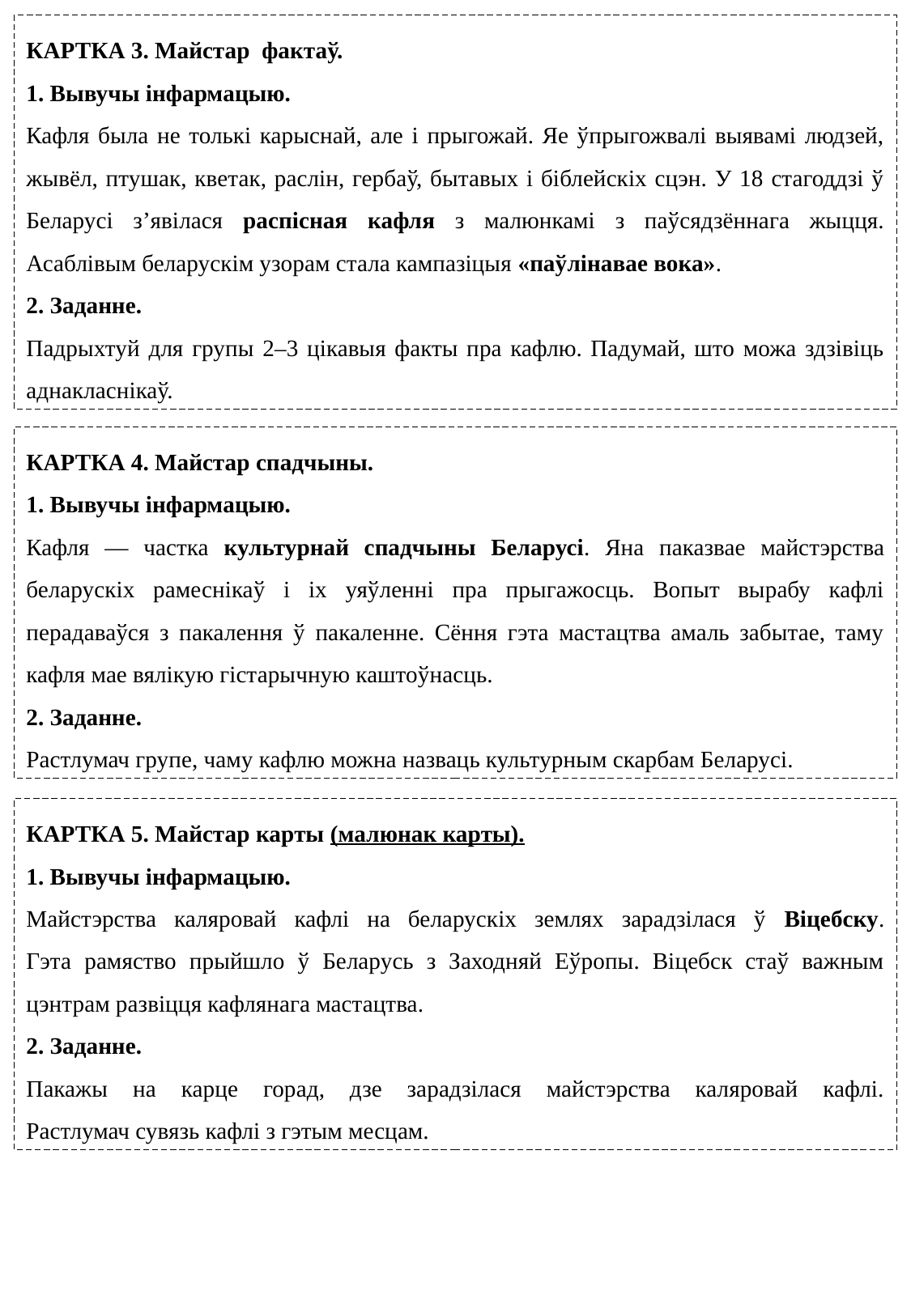

КАРТКА 3. Майстар  фактаў.
1. Вывучы інфармацыю.
Кафля была не толькі карыснай, але і прыгожай. Яе ўпрыгожвалі выявамі людзей, жывёл, птушак, кветак, раслін, гербаў, бытавых і біблейскіх сцэн. У 18 стагоддзі ў Беларусі з’явілася распісная кафля з малюнкамі з паўсядзённага жыцця. Асаблівым беларускім узорам стала кампазіцыя «паўлінавае вока».
2. Заданне.
Падрыхтуй для групы 2–3 цікавыя факты пра кафлю. Падумай, што можа здзівіць аднакласнікаў.
КАРТКА 4. Майстар спадчыны.
1. Вывучы інфармацыю.
Кафля — частка культурнай спадчыны Беларусі. Яна паказвае майстэрства беларускіх рамеснікаў і іх уяўленні пра прыгажосць. Вопыт вырабу кафлі перадаваўся з пакалення ў пакаленне. Сёння гэта мастацтва амаль забытае, таму кафля мае вялікую гістарычную каштоўнасць.
2. Заданне.
Растлумач групе, чаму кафлю можна назваць культурным скарбам Беларусі.
КАРТКА 5. Майстар карты (малюнак карты).
1. Вывучы інфармацыю.
Майстэрства каляровай кафлі на беларускіх землях зарадзілася ў Віцебску.
Гэта рамяство прыйшло ў Беларусь з Заходняй Еўропы. Віцебск стаў важным цэнтрам развіцця кафлянага мастацтва.
2. Заданне.
Пакажы на карце горад, дзе зарадзілася майстэрства каляровай кафлі.
Растлумач сувязь кафлі з гэтым месцам.